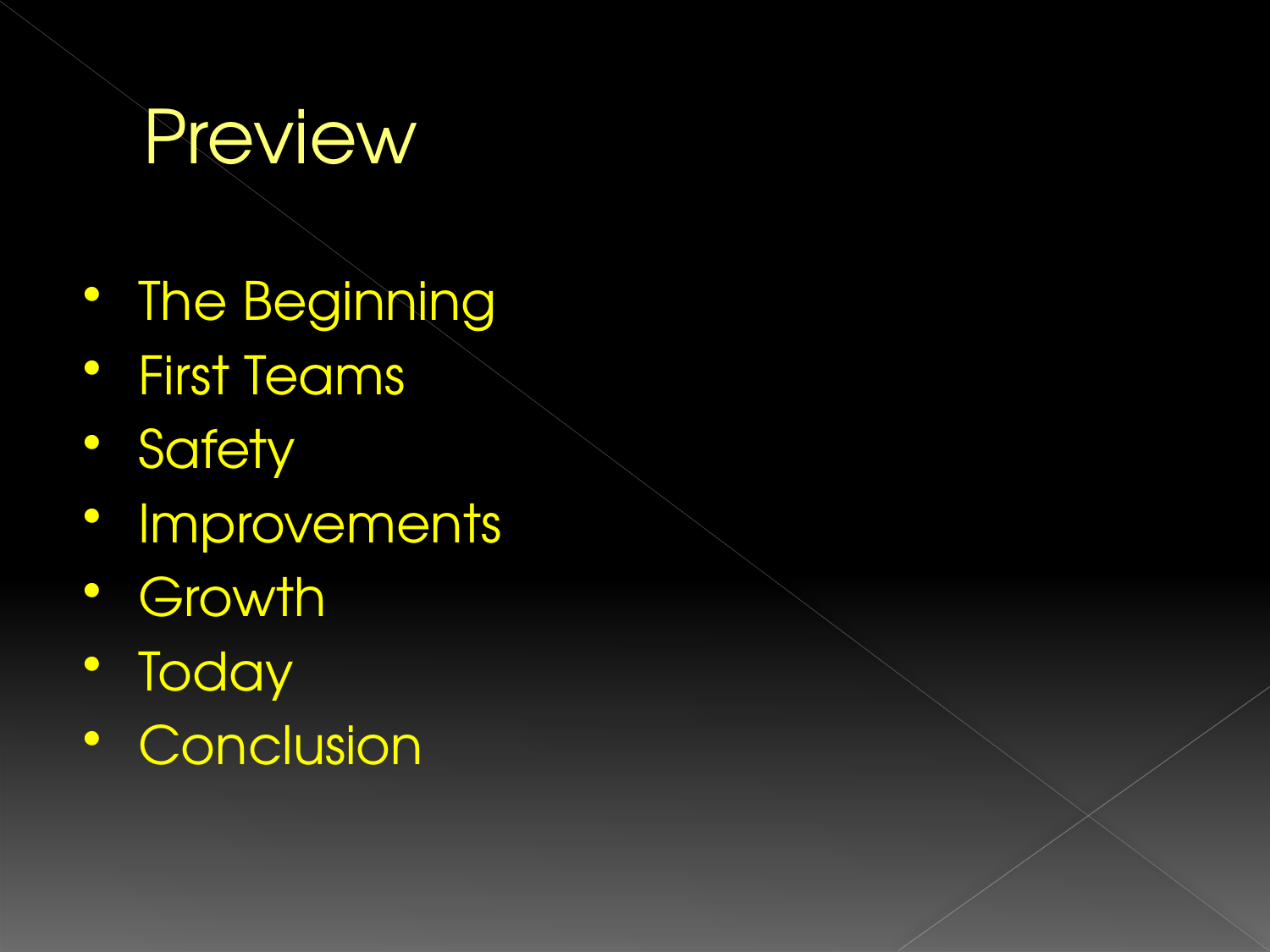

# Preview
The Beginning
First Teams
Safety
Improvements
Growth
Today
Conclusion